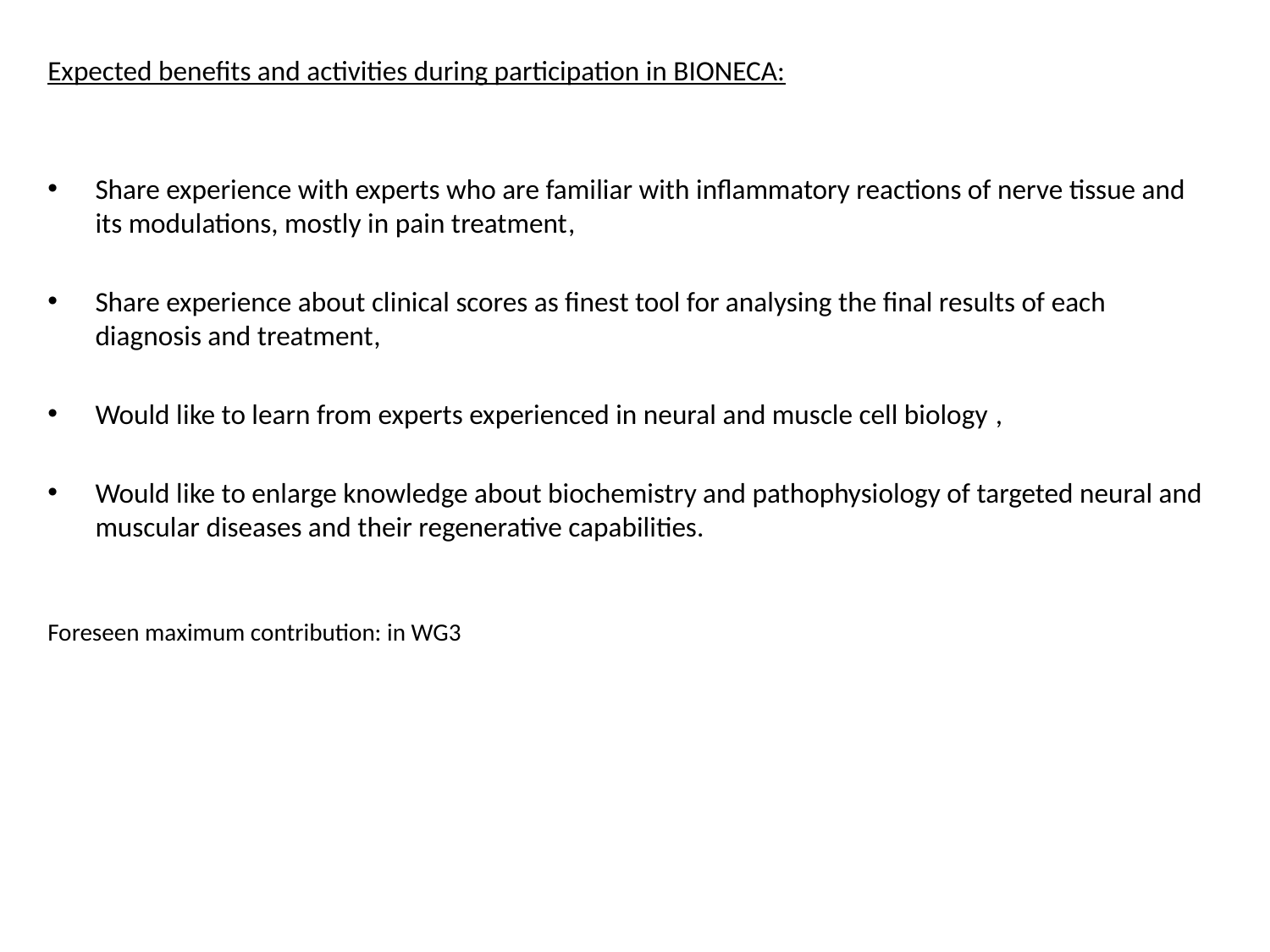

Expected benefits and activities during participation in BIONECA:

Share experience with experts who are familiar with inflammatory reactions of nerve tissue and its modulations, mostly in pain treatment,

Share experience about clinical scores as finest tool for analysing the final results of each diagnosis and treatment,

Would like to learn from experts experienced in neural and muscle cell biology ,

Would like to enlarge knowledge about biochemistry and pathophysiology of targeted neural and muscular diseases and their regenerative capabilities.

Foreseen maximum contribution: in WG3